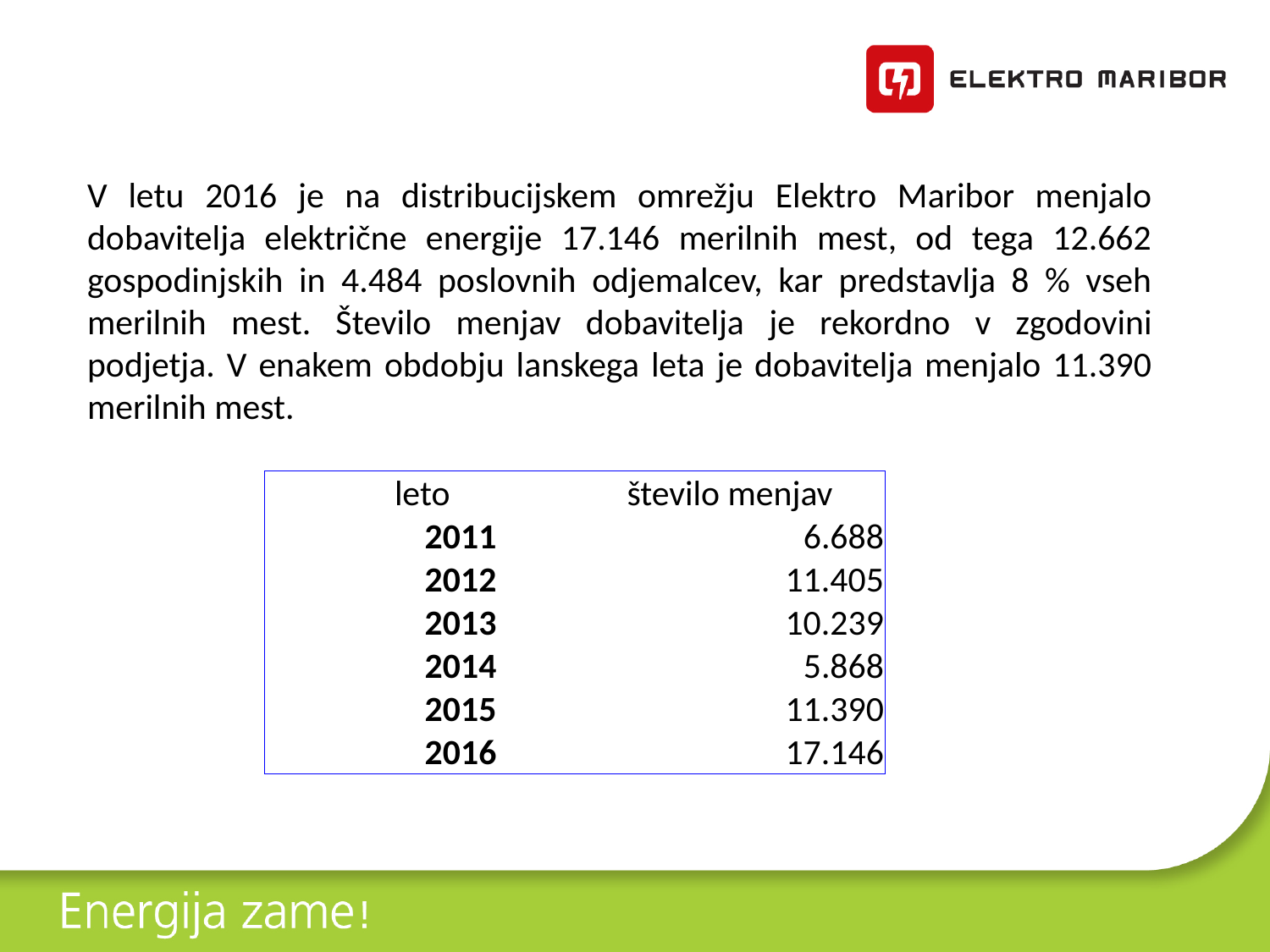

V letu 2016 je na distribucijskem omrežju Elektro Maribor menjalo dobavitelja električne energije 17.146 merilnih mest, od tega 12.662 gospodinjskih in 4.484 poslovnih odjemalcev, kar predstavlja 8 % vseh merilnih mest. Število menjav dobavitelja je rekordno v zgodovini podjetja. V enakem obdobju lanskega leta je dobavitelja menjalo 11.390 merilnih mest.
| leto | število menjav |
| --- | --- |
| 2011 | 6.688 |
| 2012 | 11.405 |
| 2013 | 10.239 |
| 2014 | 5.868 |
| 2015 | 11.390 |
| 2016 | 17.146 |